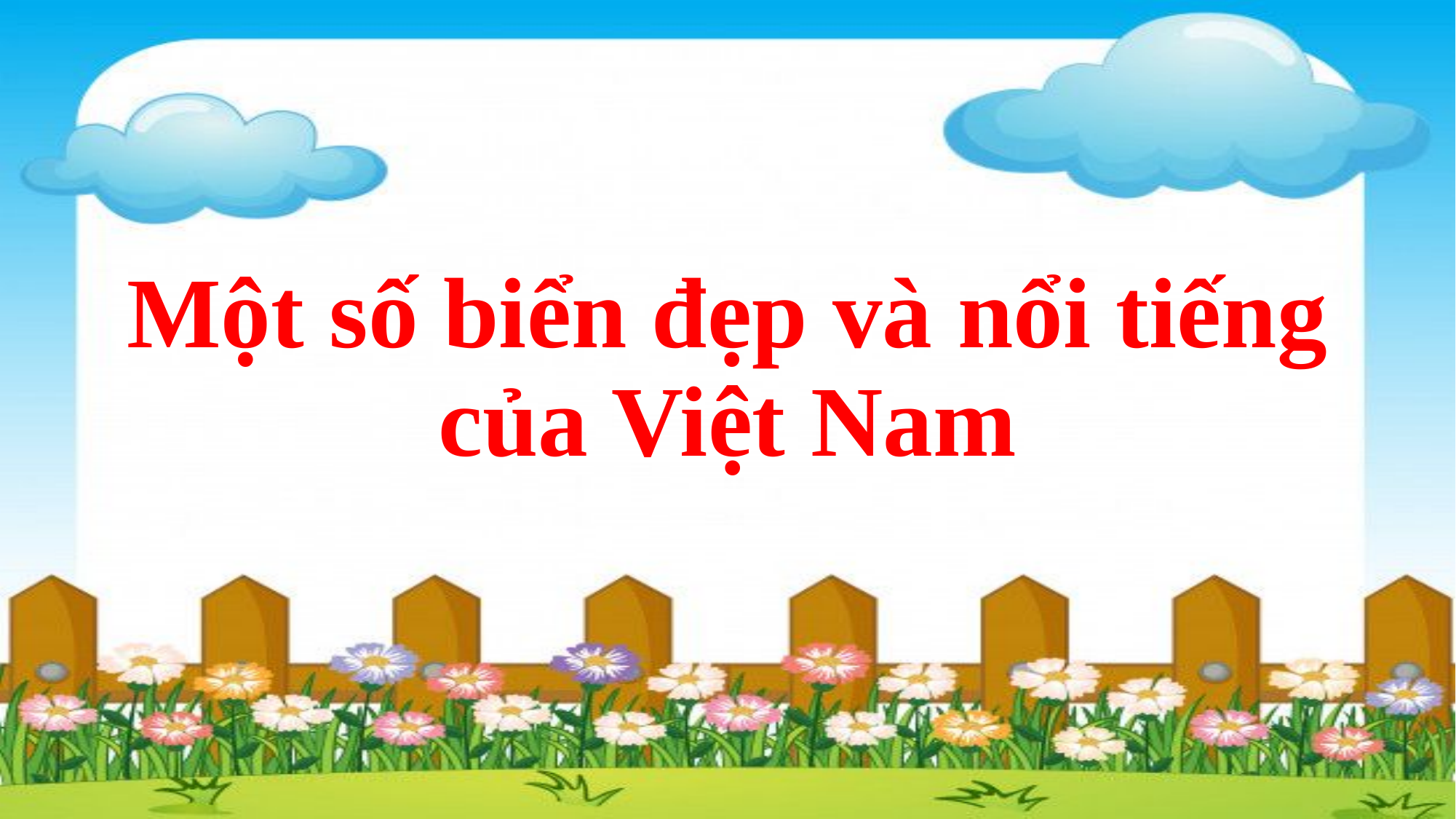

Một số biển đẹp và nổi tiếng của Việt Nam